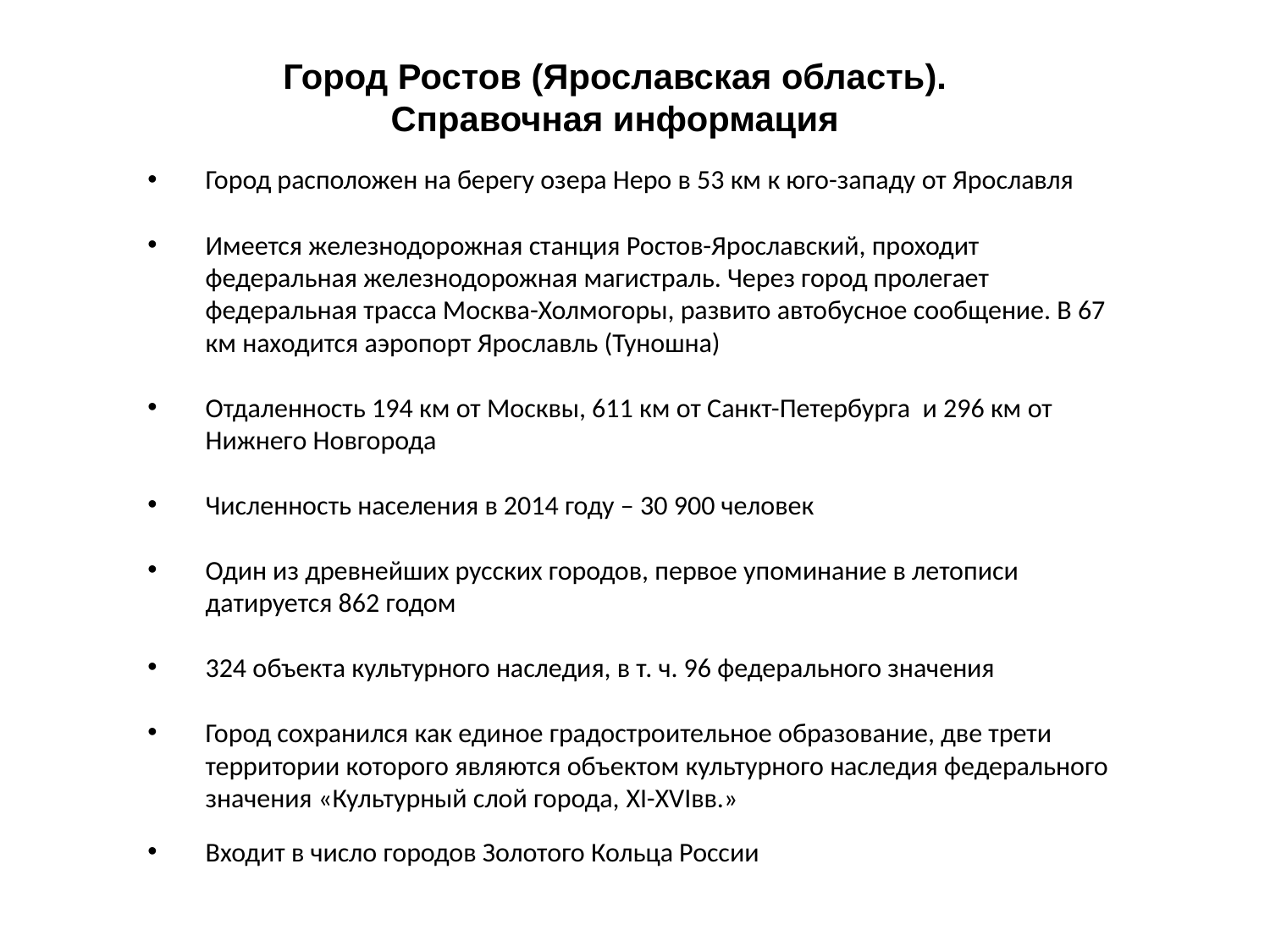

# Город Ростов (Ярославская область). Справочная информация
Город расположен на берегу озера Неро в 53 км к юго-западу от Ярославля

Имеется железнодорожная станция Ростов-Ярославский, проходит федеральная железнодорожная магистраль. Через город пролегает федеральная трасса Москва-Холмогоры, развито автобусное сообщение. В 67 км находится аэропорт Ярославль (Туношна)

Отдаленность 194 км от Москвы, 611 км от Санкт-Петербурга  и 296 км от Нижнего Новгорода

Численность населения в 2014 году – 30 900 человек

Один из древнейших русских городов, первое упоминание в летописи датируется 862 годом

324 объекта культурного наследия, в т. ч. 96 федерального значения

Город сохранился как единое градостроительное образование, две трети территории которого являются объектом культурного наследия федерального значения «Культурный слой города, XI-XVIвв.»

Входит в число городов Золотого Кольца России